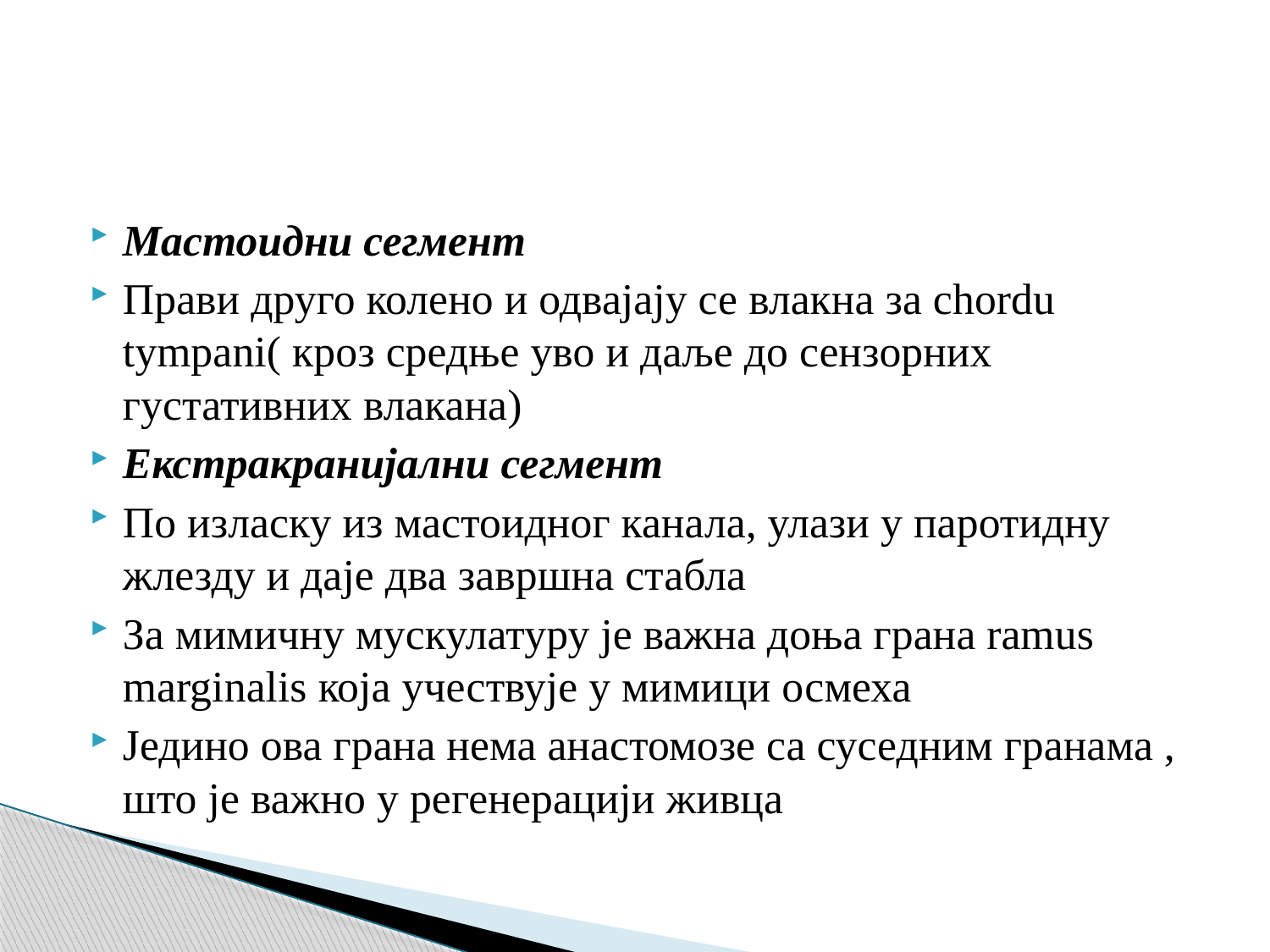

#
Мастоидни сегмент
Прави друго колено и одвајају се влакна за chordu tympani( кроз средње уво и даље до сензорних густативних влакана)
Екстракранијални сегмент
По изласку из мастоидног канала, улази у паротидну жлезду и даје два завршна стабла
За мимичну мускулатуру је важна доња грана ramus marginalis која учествује у мимици осмеха
Једино ова грана нема анастомозе са суседним гранама , што је важно у регенерацији живца